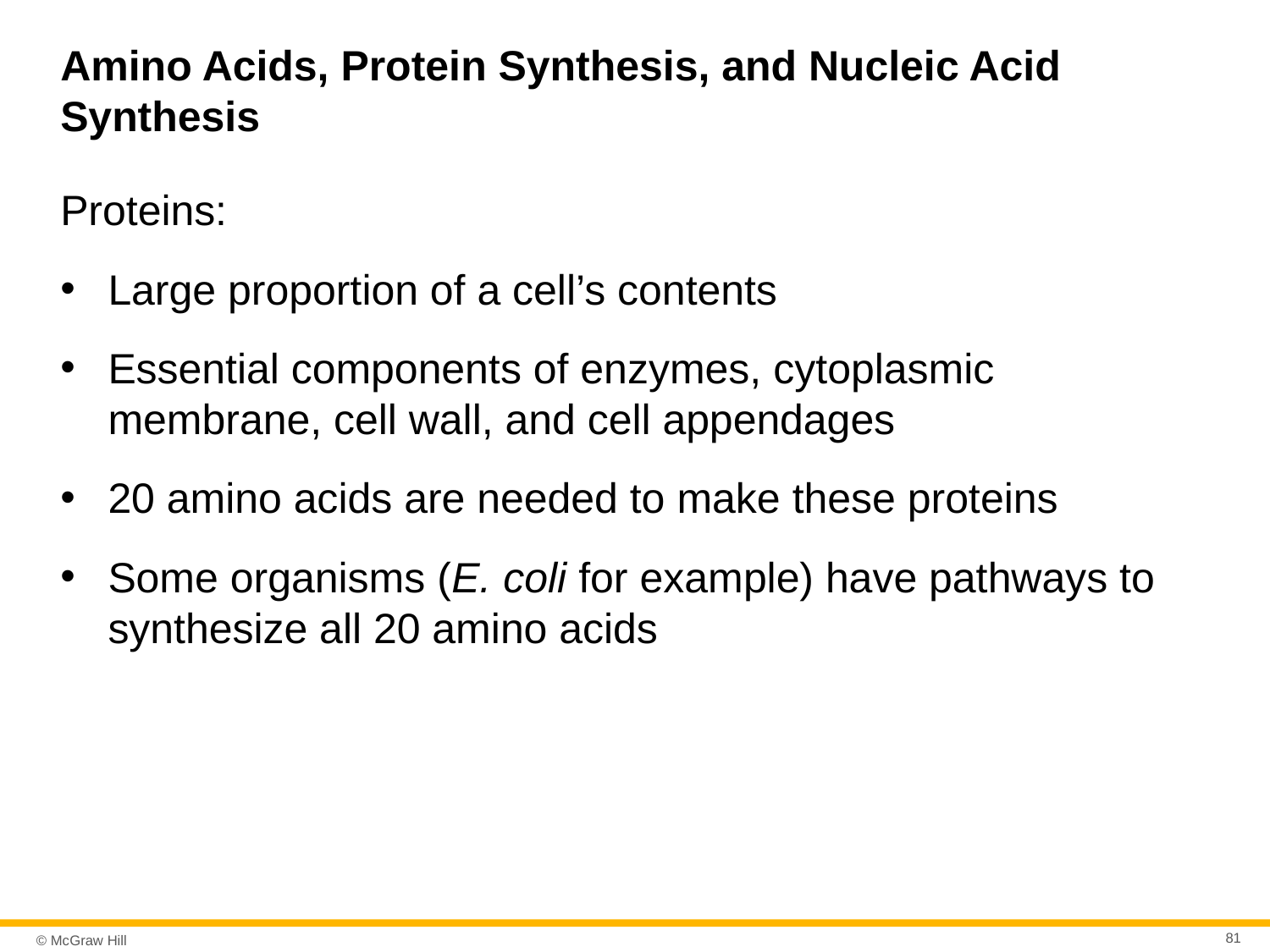

# Amino Acids, Protein Synthesis, and Nucleic Acid Synthesis
Proteins:
Large proportion of a cell’s contents
Essential components of enzymes, cytoplasmic membrane, cell wall, and cell appendages
20 amino acids are needed to make these proteins
Some organisms (E. coli for example) have pathways to synthesize all 20 amino acids